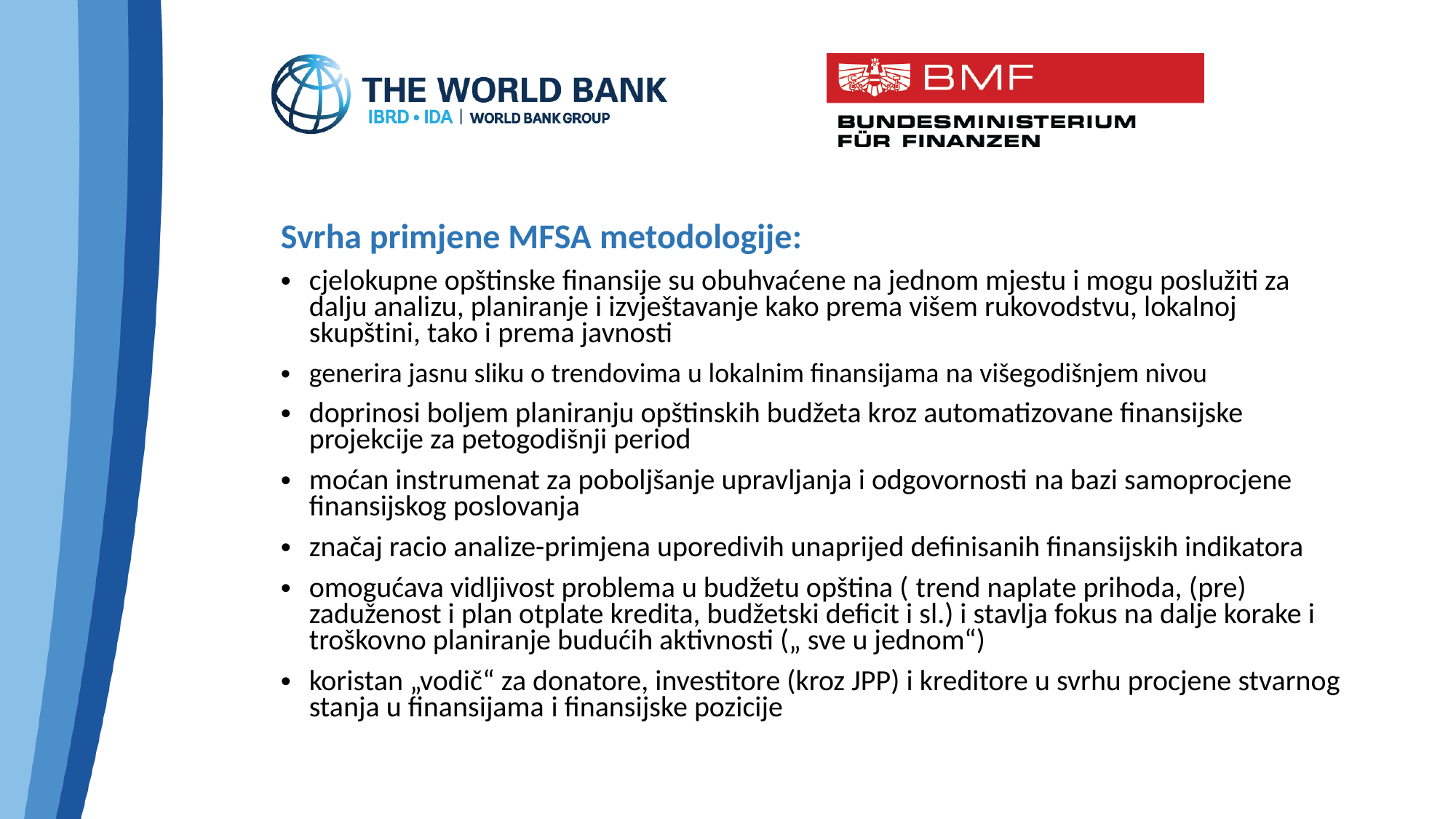

Svrha primjene MFSA metodologije:
cjelokupne opštinske finansije su obuhvaćene na jednom mjestu i mogu poslužiti za dalju analizu, planiranje i izvještavanje kako prema višem rukovodstvu, lokalnoj skupštini, tako i prema javnosti
generira jasnu sliku o trendovima u lokalnim finansijama na višegodišnjem nivou
doprinosi boljem planiranju opštinskih budžeta kroz automatizovane finansijske projekcije za petogodišnji period
moćan instrumenat za poboljšanje upravljanja i odgovornosti na bazi samoprocjene finansijskog poslovanja
značaj racio analize-primjena uporedivih unaprijed definisanih finansijskih indikatora
omogućava vidljivost problema u budžetu opština ( trend naplate prihoda, (pre) zaduženost i plan otplate kredita, budžetski deficit i sl.) i stavlja fokus na dalje korake i troškovno planiranje budućih aktivnosti („ sve u jednom“)
koristan „vodič“ za donatore, investitore (kroz JPP) i kreditore u svrhu procjene stvarnog stanja u finansijama i finansijske pozicije